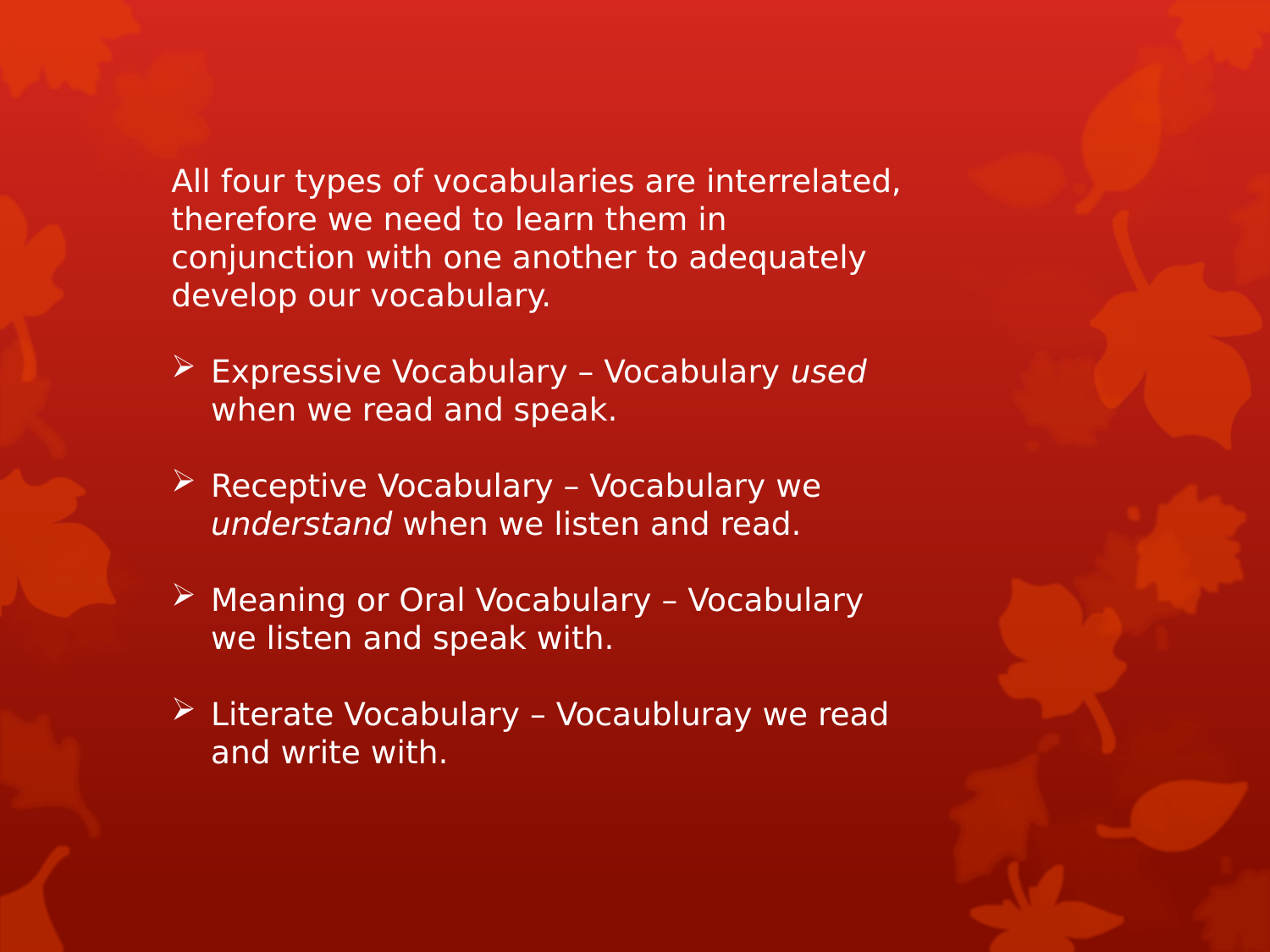

All four types of vocabularies are interrelated, therefore we need to learn them in conjunction with one another to adequately develop our vocabulary.

Expressive Vocabulary – Vocabulary used when we read and speak.

Receptive Vocabulary – Vocabulary we understand when we listen and read.

Meaning or Oral Vocabulary – Vocabulary we listen and speak with.

Literate Vocabulary – Vocaubluray we read and write with.